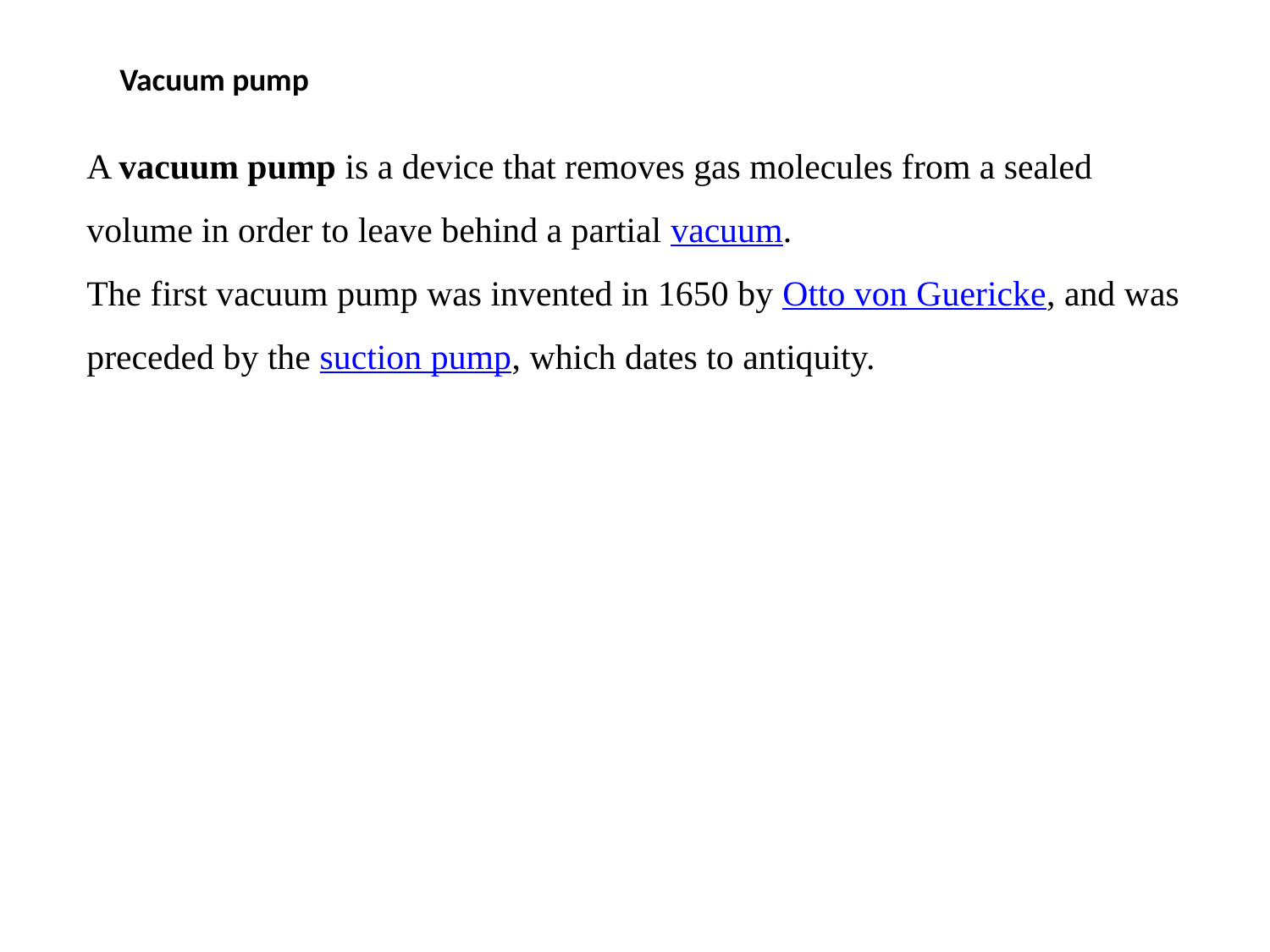

Vacuum pump
A vacuum pump is a device that removes gas molecules from a sealed volume in order to leave behind a partial vacuum.
The first vacuum pump was invented in 1650 by Otto von Guericke, and was preceded by the suction pump, which dates to antiquity.